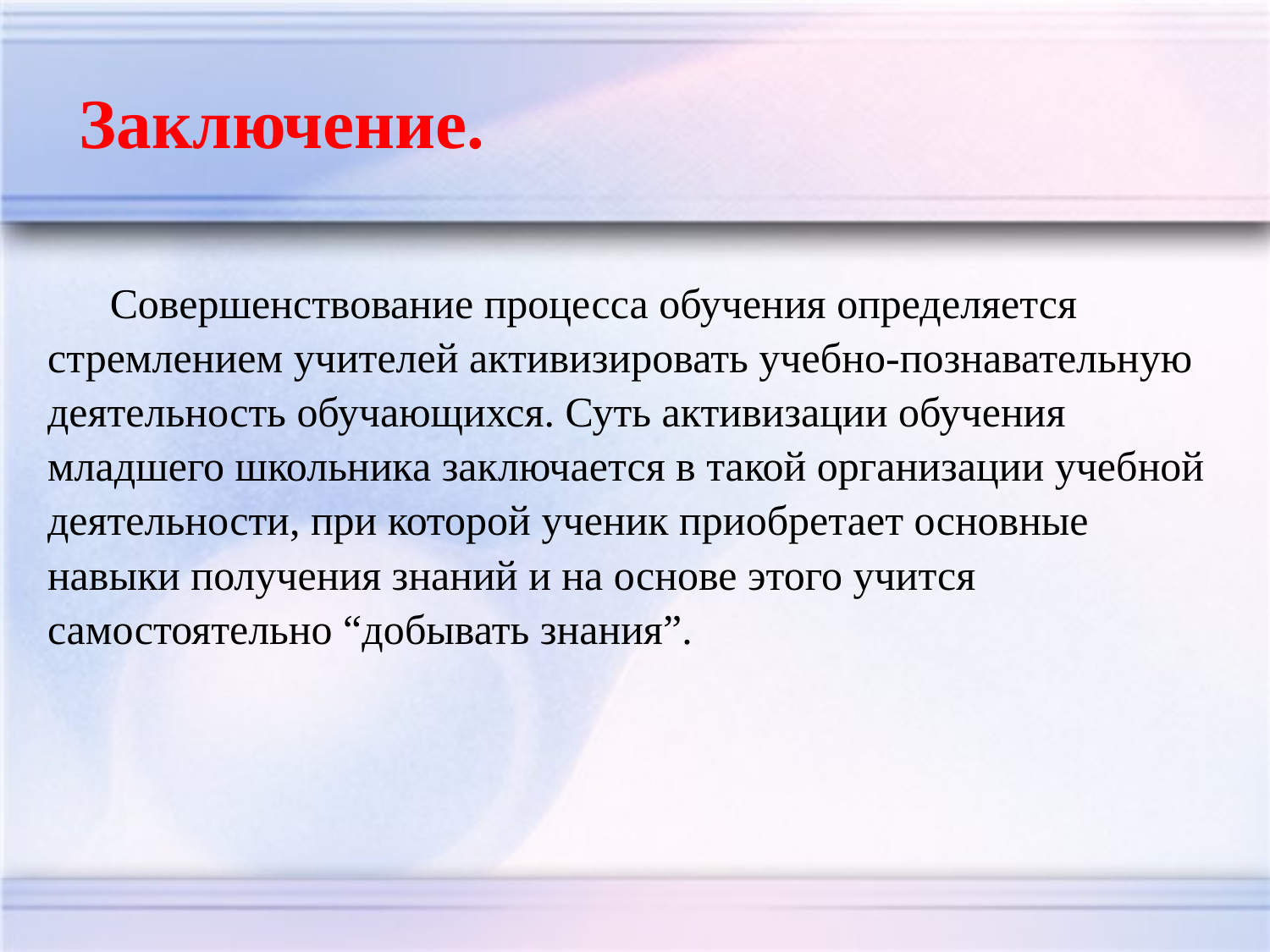

Заключение.
Совершенствование процесса обучения определяется стремлением учителей активизировать учебно-познавательную деятельность обучающихся. Суть активизации обучения младшего школьника заключается в такой организации учебной деятельности, при которой ученик приобретает основные навыки получения знаний и на основе этого учится самостоятельно “добывать знания”.